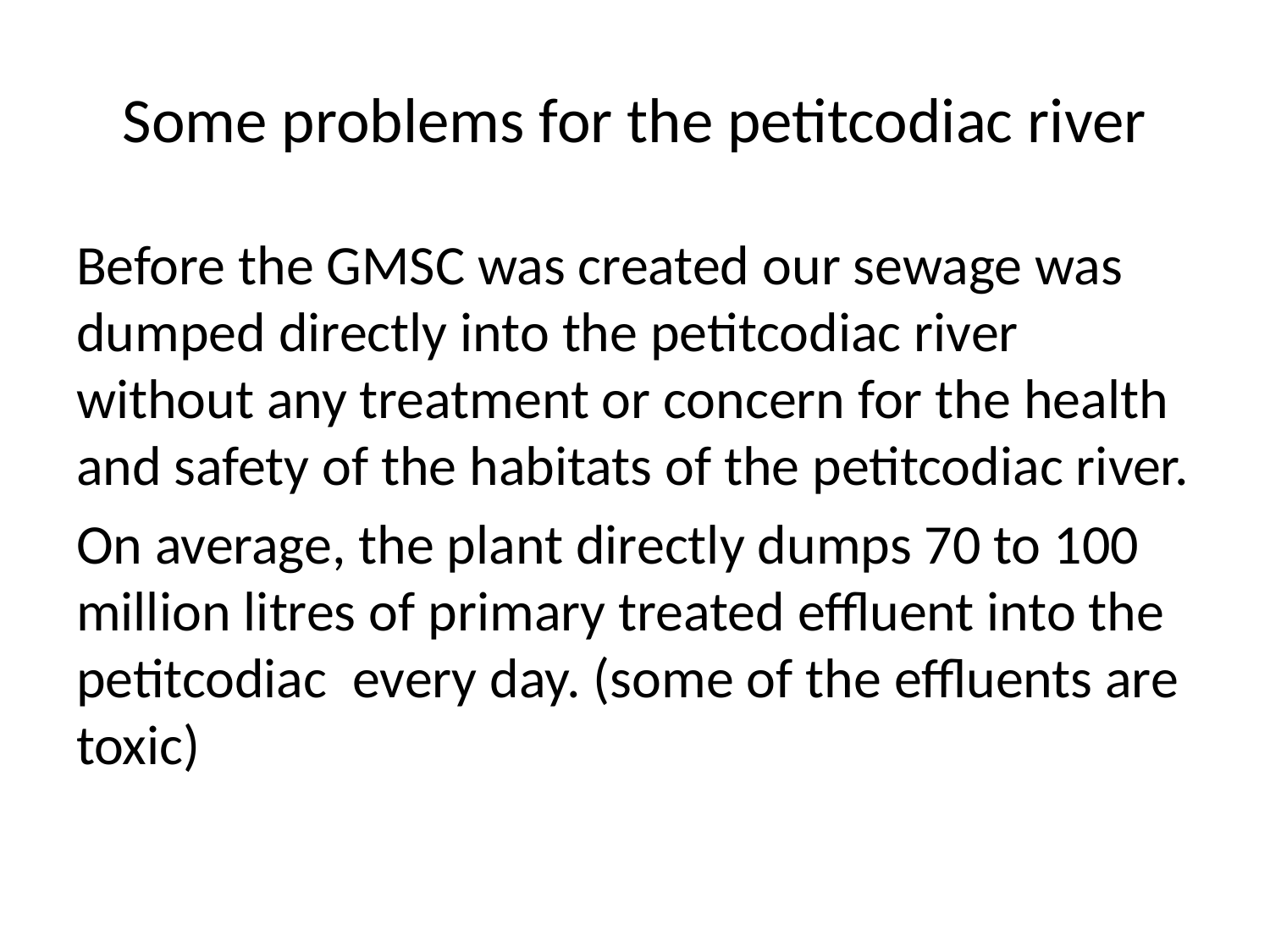

# Some problems for the petitcodiac river
Before the GMSC was created our sewage was dumped directly into the petitcodiac river without any treatment or concern for the health and safety of the habitats of the petitcodiac river.
On average, the plant directly dumps 70 to 100 million litres of primary treated effluent into the petitcodiac  every day. (some of the effluents are toxic)